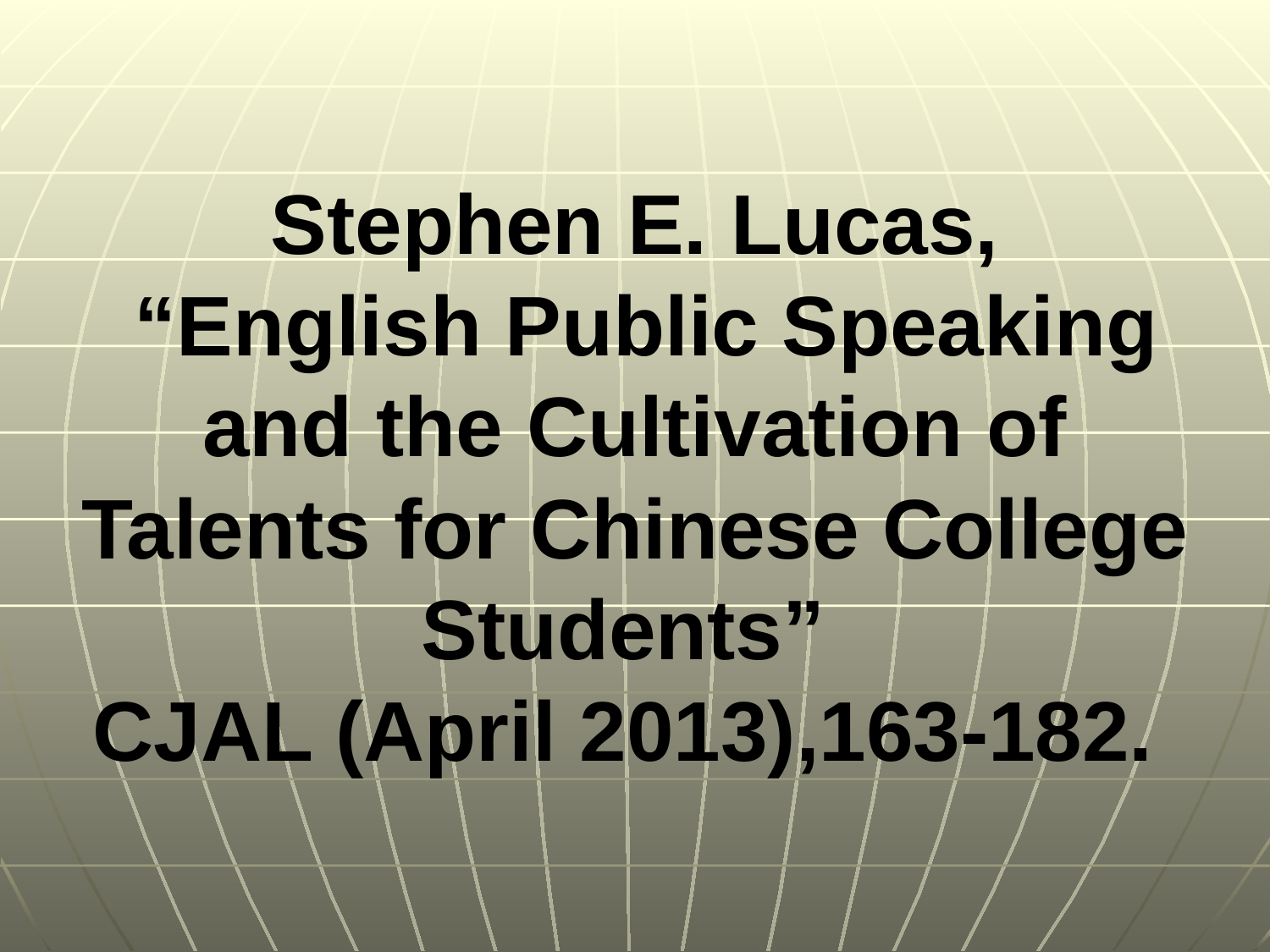

Stephen E. Lucas,
 “English Public Speaking and the Cultivation of Talents for Chinese College Students”
CJAL (April 2013),163-182.